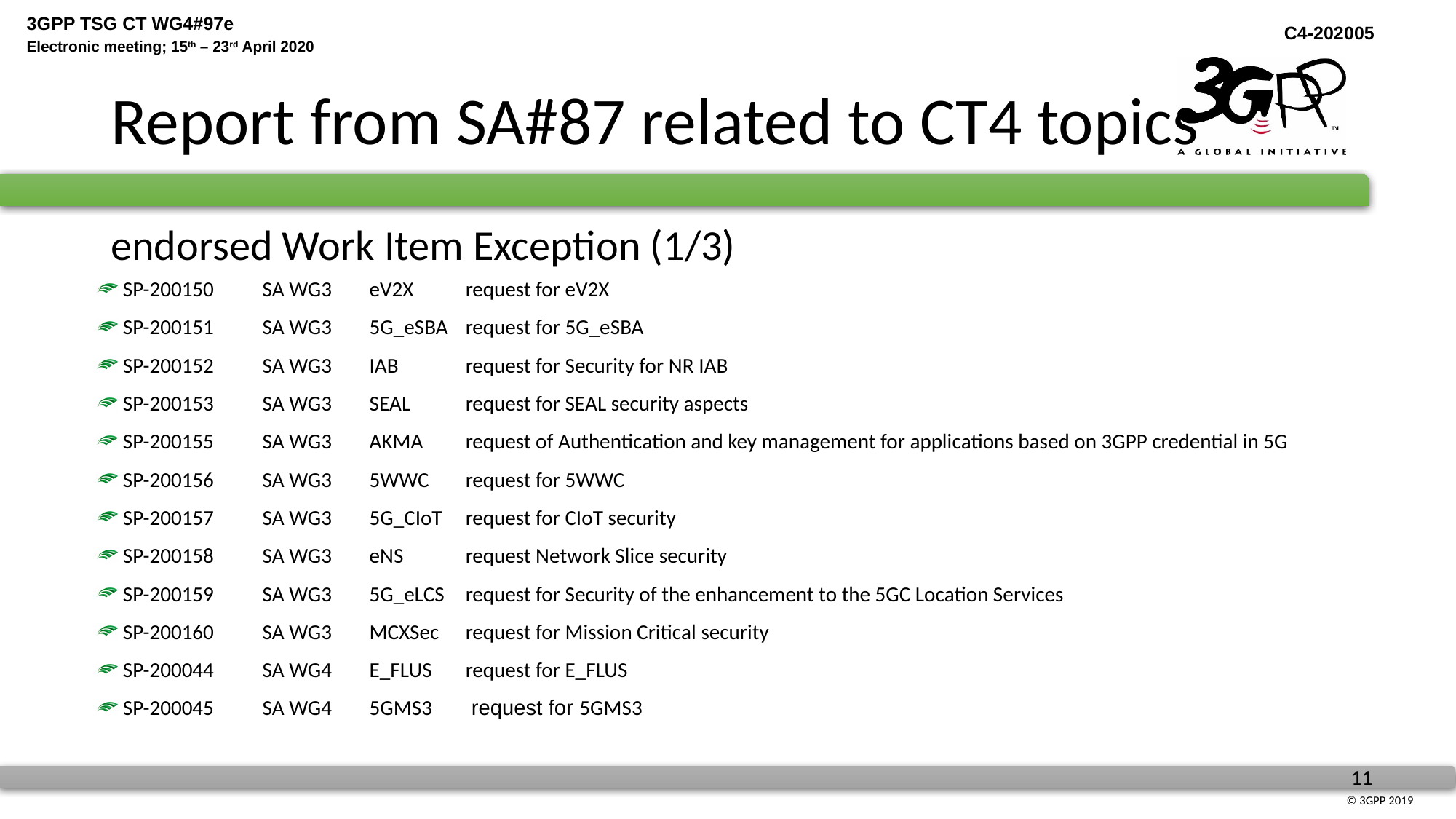

# Report from SA#87 related to CT4 topics
endorsed Work Item Exception (1/3)

SP-200150	SA WG3	eV2X	request for eV2X
SP-200151	SA WG3	5G_eSBA	request for 5G_eSBA
SP-200152	SA WG3	IAB	request for Security for NR IAB
SP-200153	SA WG3	SEAL	request for SEAL security aspects
SP-200155	SA WG3	AKMA	request of Authentication and key management for applications based on 3GPP credential in 5G
SP-200156	SA WG3	5WWC	request for 5WWC
SP-200157	SA WG3	5G_CIoT	request for CIoT security
SP-200158	SA WG3	eNS	request Network Slice security
SP-200159	SA WG3	5G_eLCS	request for Security of the enhancement to the 5GC Location Services
SP-200160	SA WG3	MCXSec	request for Mission Critical security
SP-200044	SA WG4	E_FLUS	request for E_FLUS
SP-200045	SA WG4	5GMS3	 request for 5GMS3